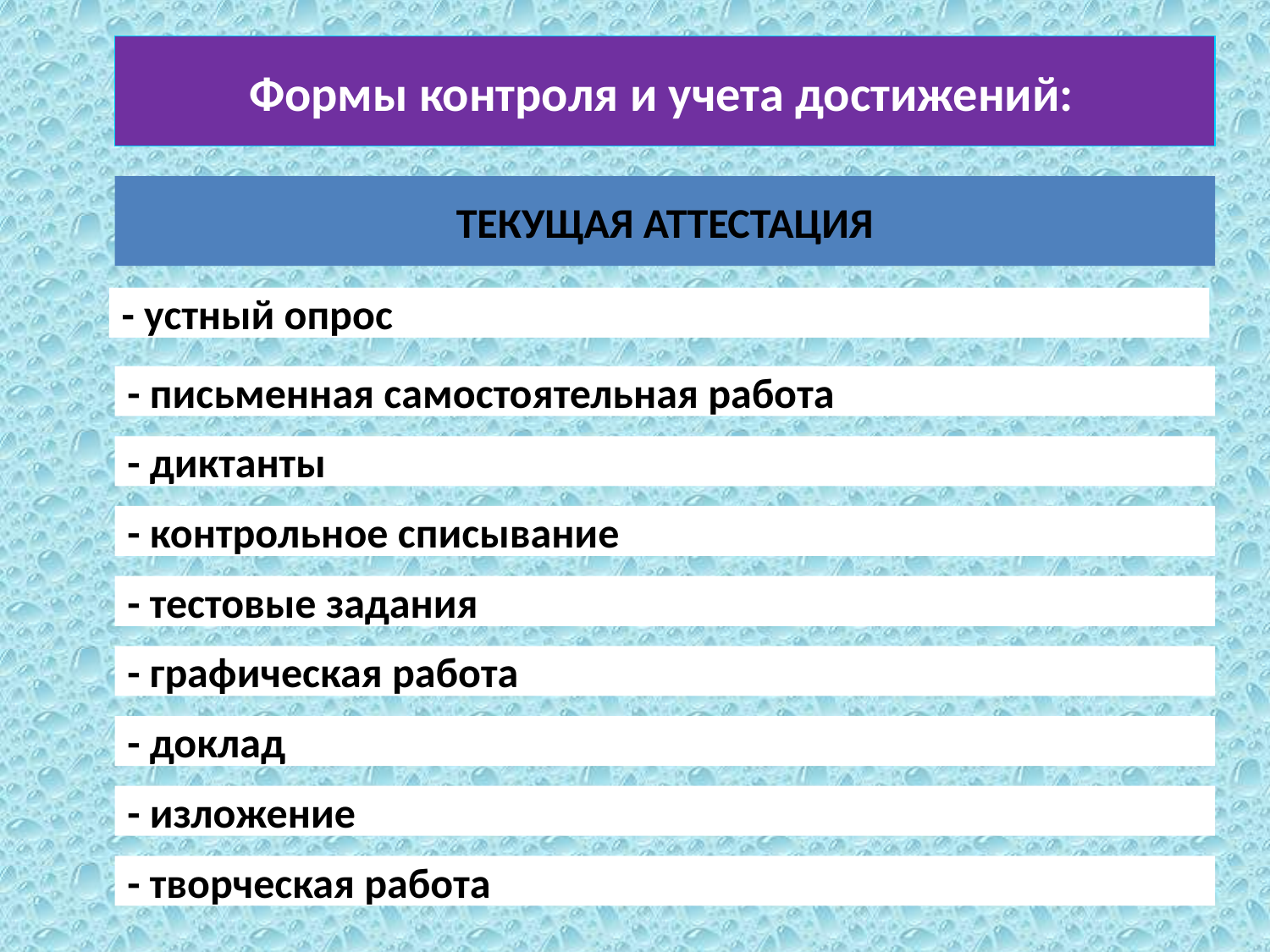

Формы контроля и учета достижений:
ТЕКУЩАЯ АТТЕСТАЦИЯ
- устный опрос
- письменная самостоятельная работа
- диктанты
- контрольное списывание
- тестовые задания
- графическая работа
- доклад
- изложение
- творческая работа